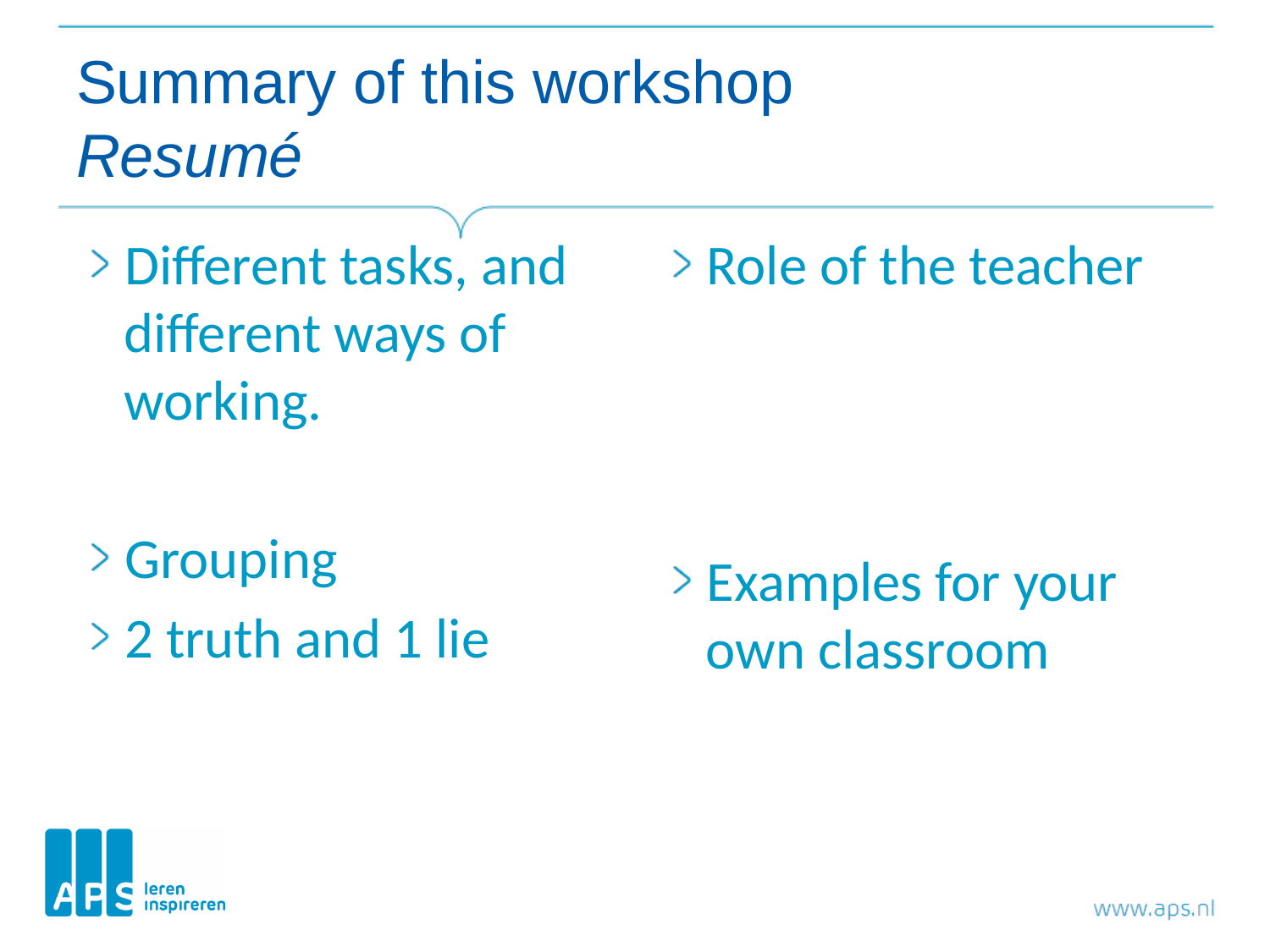

# Summary of this workshop Resumé
Different tasks, and different ways of working.

Grouping
2 truth and 1 lie

Role of the teacher

Examples for your own classroom